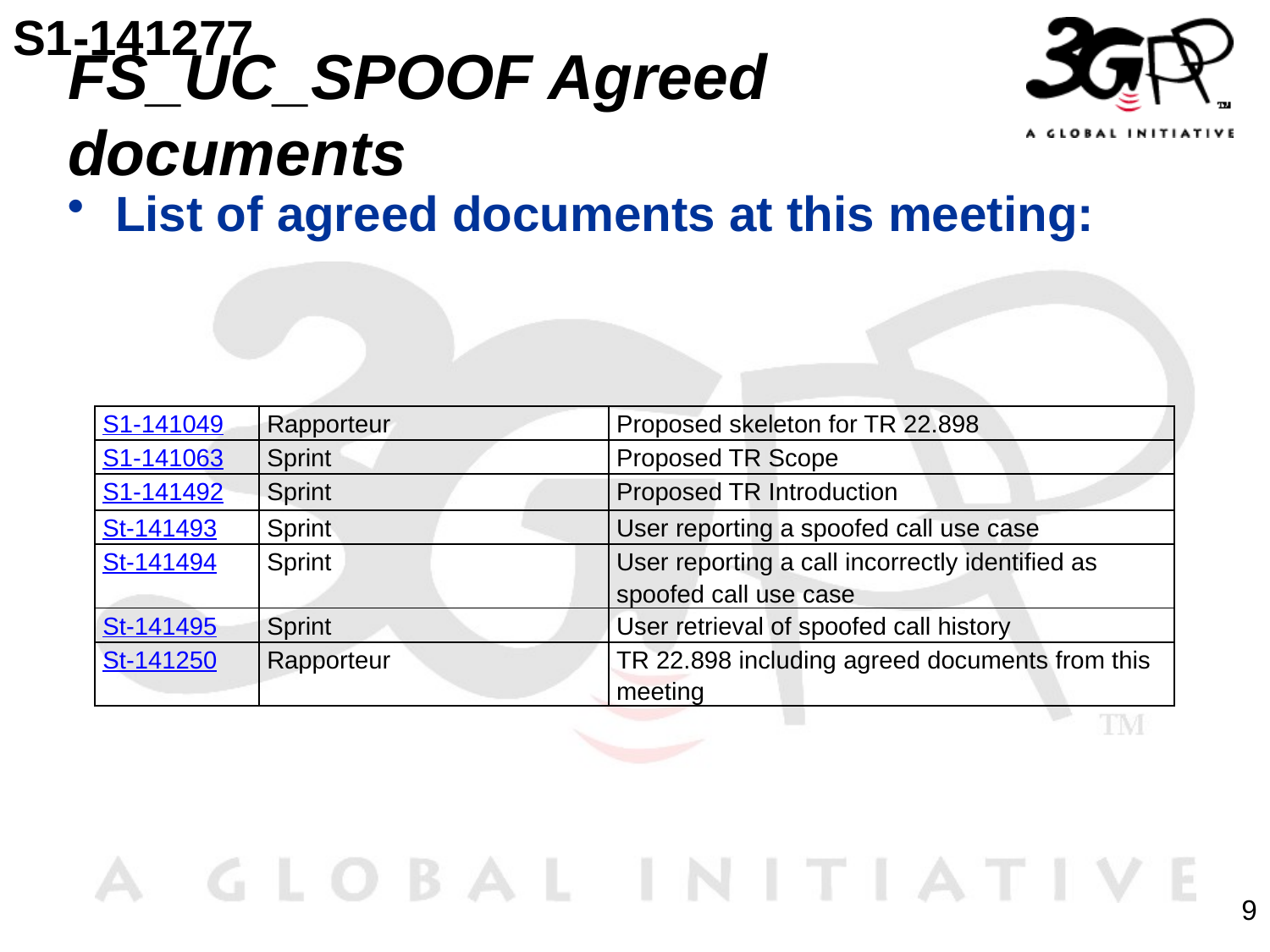

S1-141277
# FS_UC_SPOOF Agreed documents
List of agreed documents at this meeting:

| S1-141049 | Rapporteur | Proposed skeleton for TR 22.898 |
| --- | --- | --- |
| S1-141063 | Sprint | Proposed TR Scope |
| S1-141492 | Sprint | Proposed TR Introduction |
| St-141493 | Sprint | User reporting a spoofed call use case |
| St-141494 | Sprint | User reporting a call incorrectly identified as spoofed call use case |
| St-141495 | Sprint | User retrieval of spoofed call history |
| St-141250 | Rapporteur | TR 22.898 including agreed documents from this meeting |
9